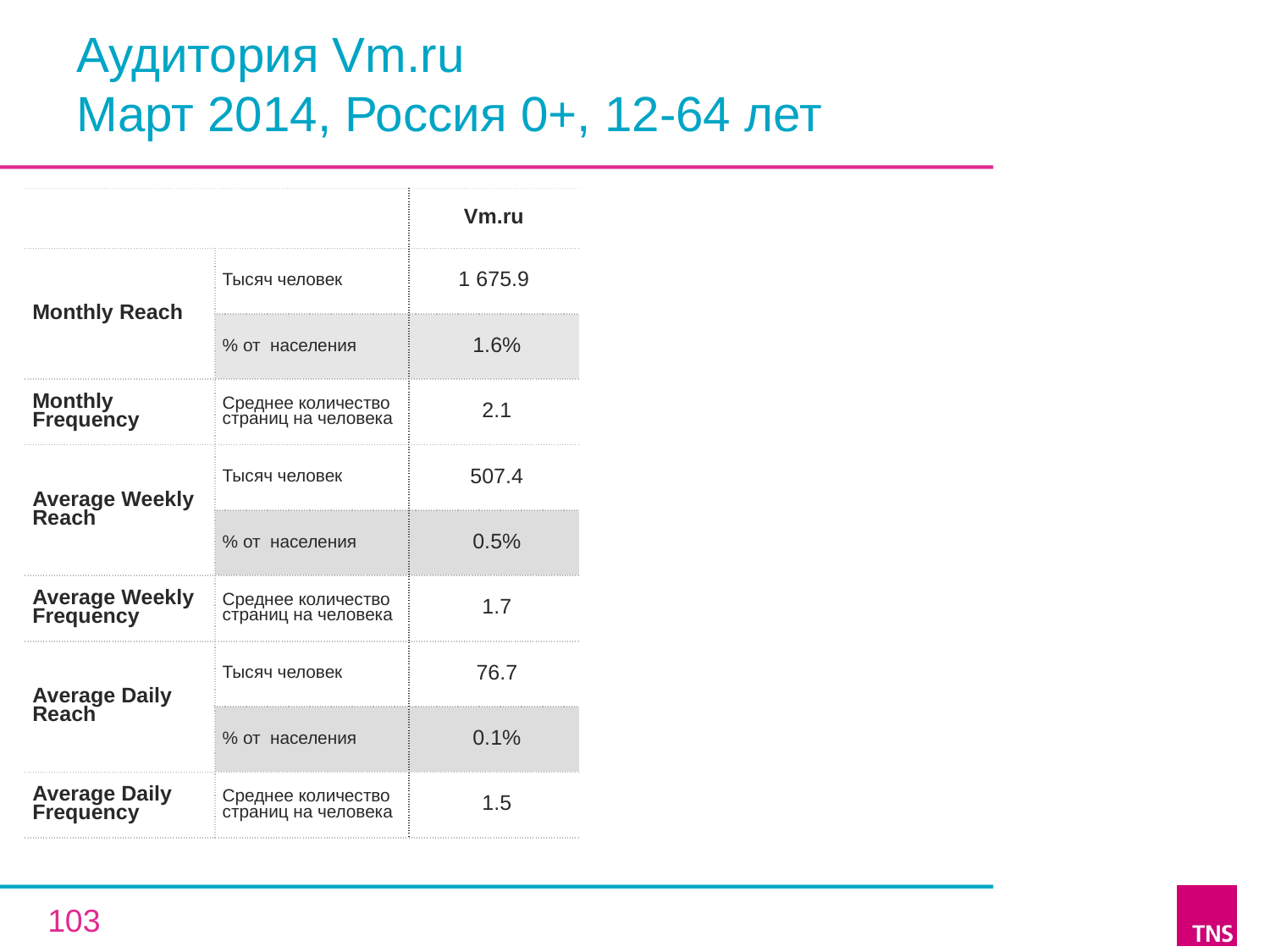

# Аудитория Vm.ru Март 2014, Россия 0+, 12-64 лет
|  |  | Vm.ru |
| --- | --- | --- |
| Monthly Reach | Тысяч человек | 1 675.9 |
|  | % от населения | 1.6% |
| Monthly Frequency | Среднее количество страниц на человека | 2.1 |
| Average Weekly Reach | Тысяч человек | 507.4 |
|  | % от населения | 0.5% |
| Average Weekly Frequency | Среднее количество страниц на человека | 1.7 |
| Average Daily Reach | Тысяч человек | 76.7 |
|  | % от населения | 0.1% |
| Average Daily Frequency | Среднее количество страниц на человека | 1.5 |

103